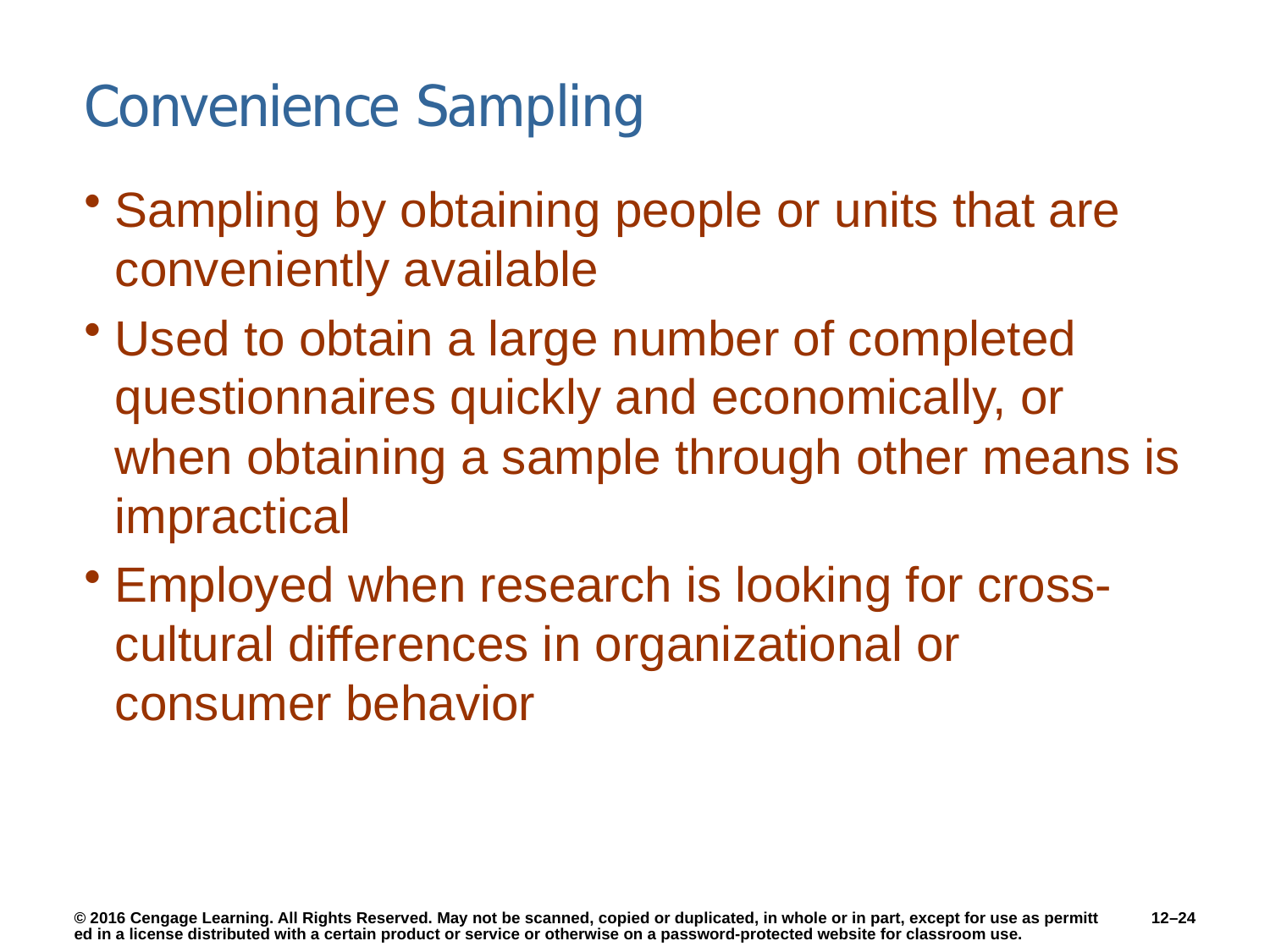

# Convenience Sampling
Sampling by obtaining people or units that are conveniently available
Used to obtain a large number of completed questionnaires quickly and economically, or when obtaining a sample through other means is impractical
Employed when research is looking for cross-cultural differences in organizational or consumer behavior
12–24
© 2016 Cengage Learning. All Rights Reserved. May not be scanned, copied or duplicated, in whole or in part, except for use as permitted in a license distributed with a certain product or service or otherwise on a password-protected website for classroom use.